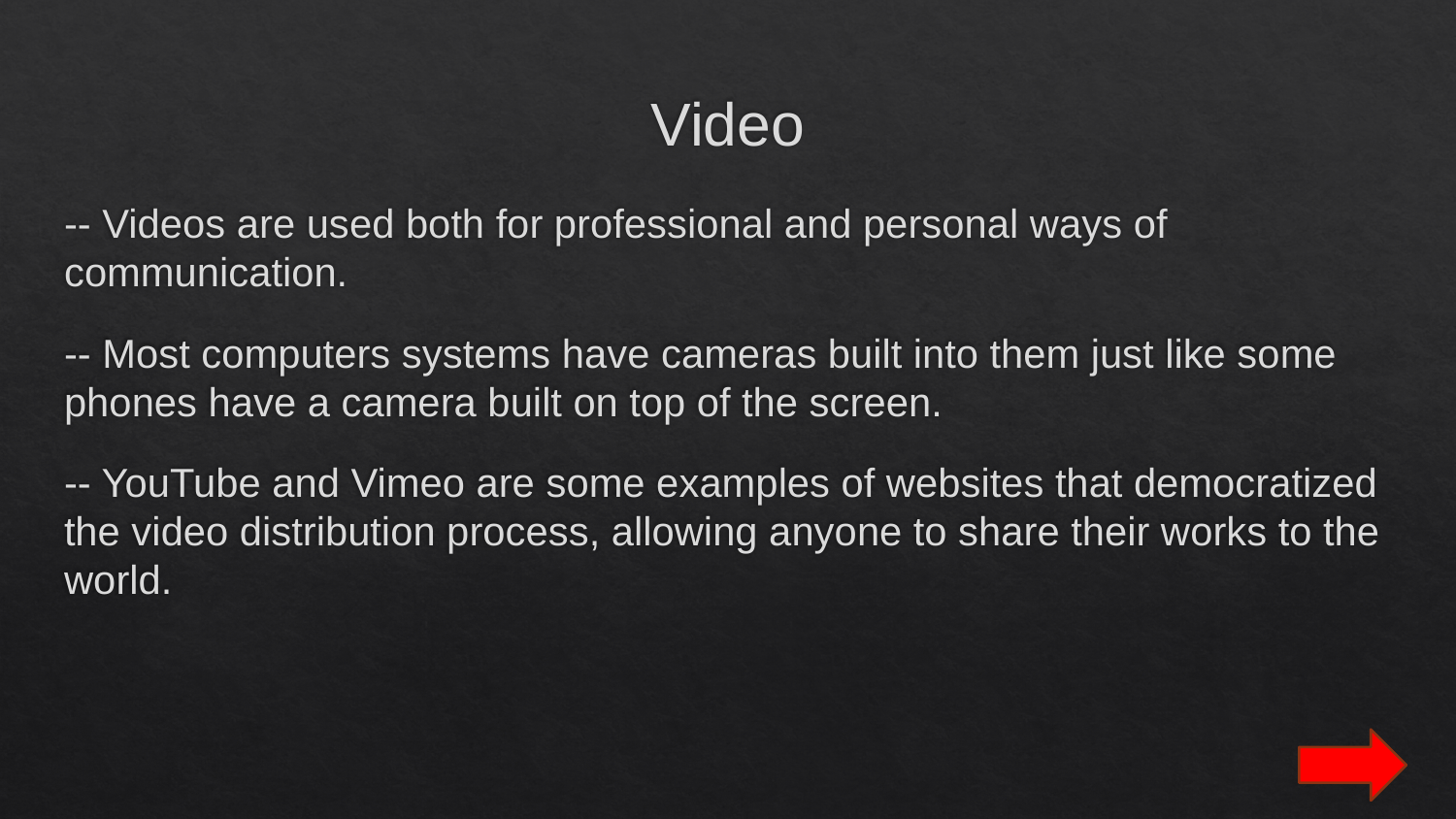

# Video
-- Videos are used both for professional and personal ways of communication.
-- Most computers systems have cameras built into them just like some phones have a camera built on top of the screen.
-- YouTube and Vimeo are some examples of websites that democratized the video distribution process, allowing anyone to share their works to the world.